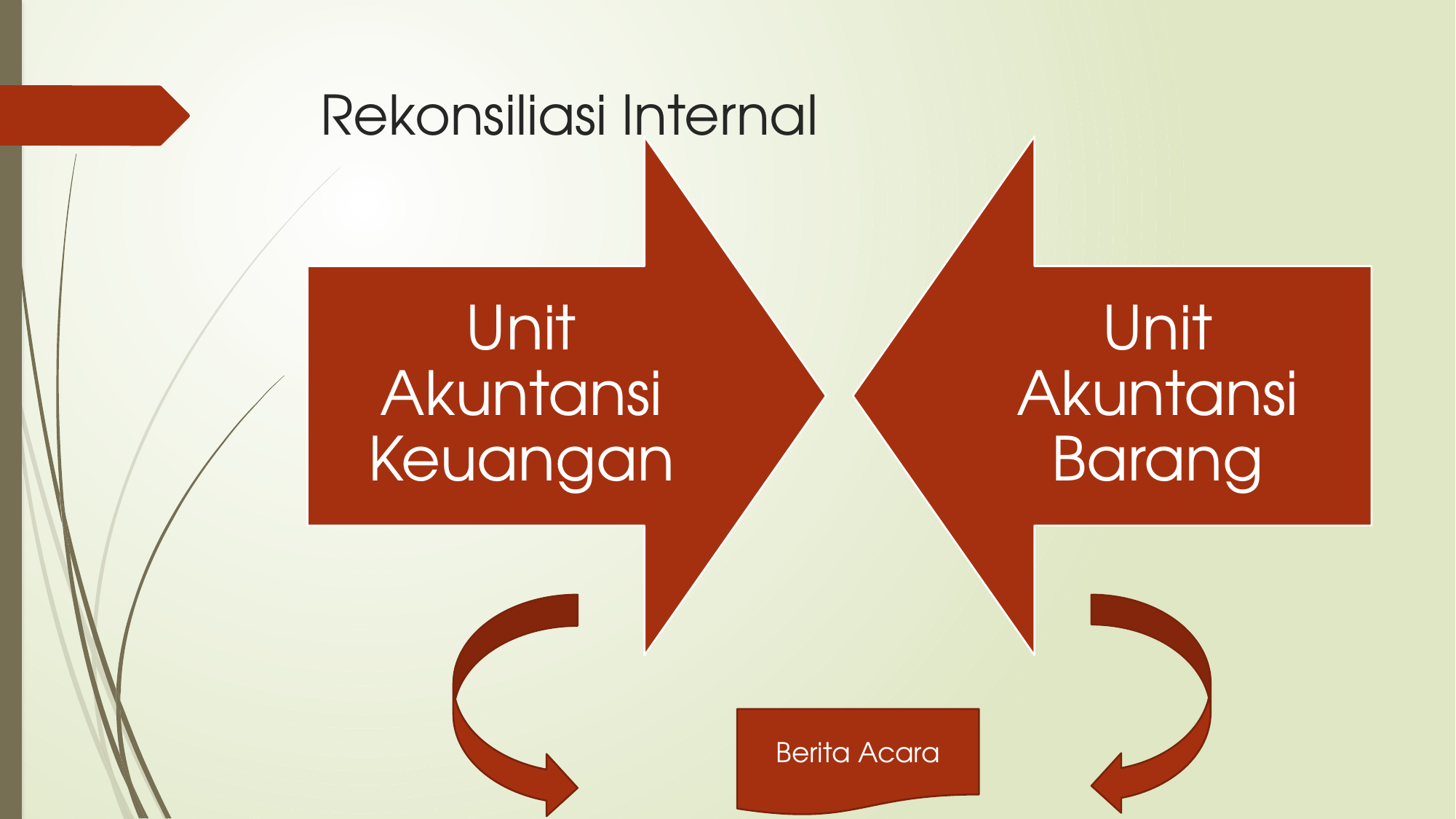

# Rekonsiliasi Internal
Unit Akuntansi Keuangan
Unit Akuntansi Barang

Berita Acara